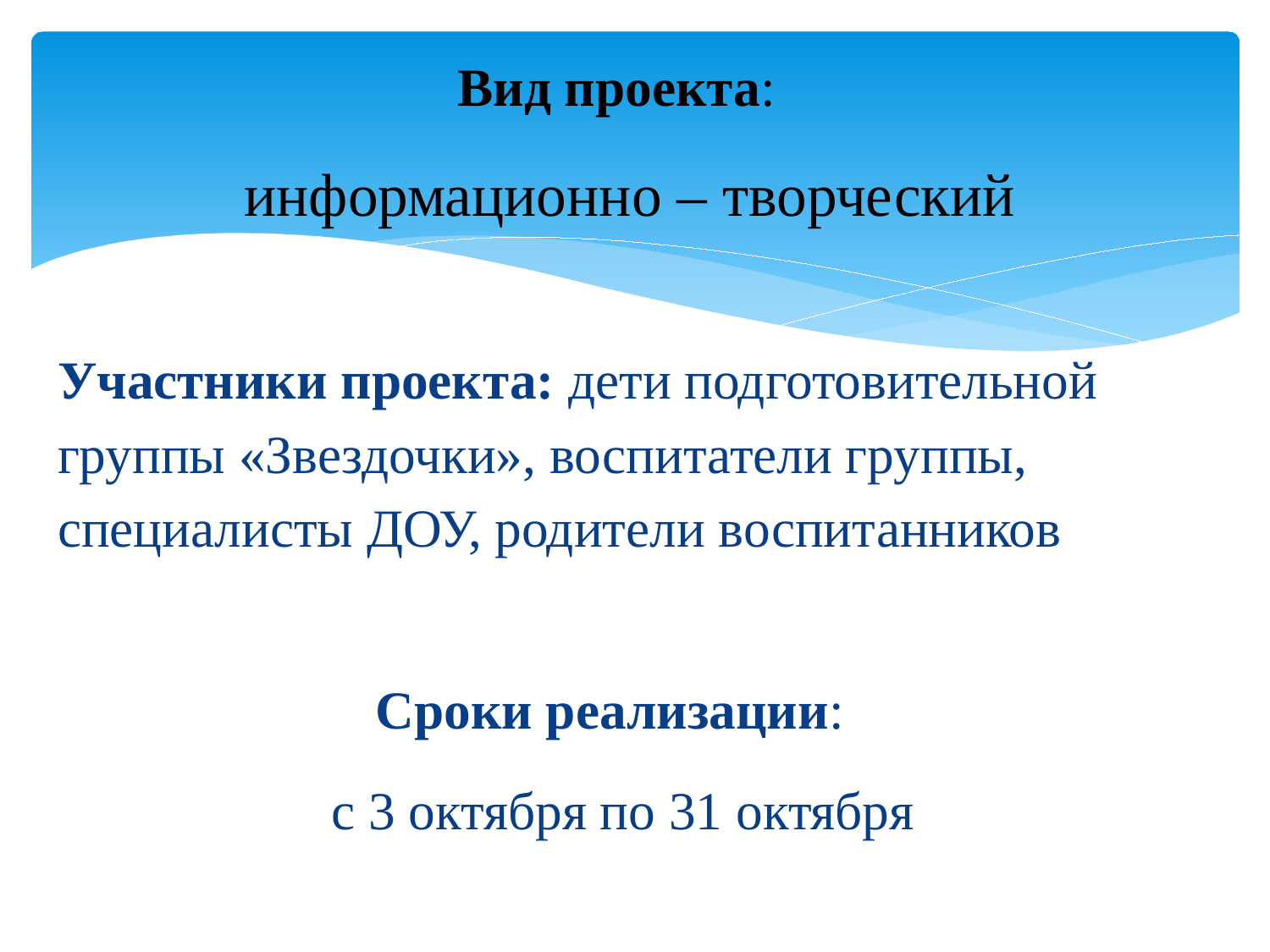

Вид проекта:
  информационно – творческий

Участники проекта: дети подготовительной группы «Звездочки», воспитатели группы, специалисты ДОУ, родители воспитанников

Сроки реализации:
 с 3 октября по 31 октября